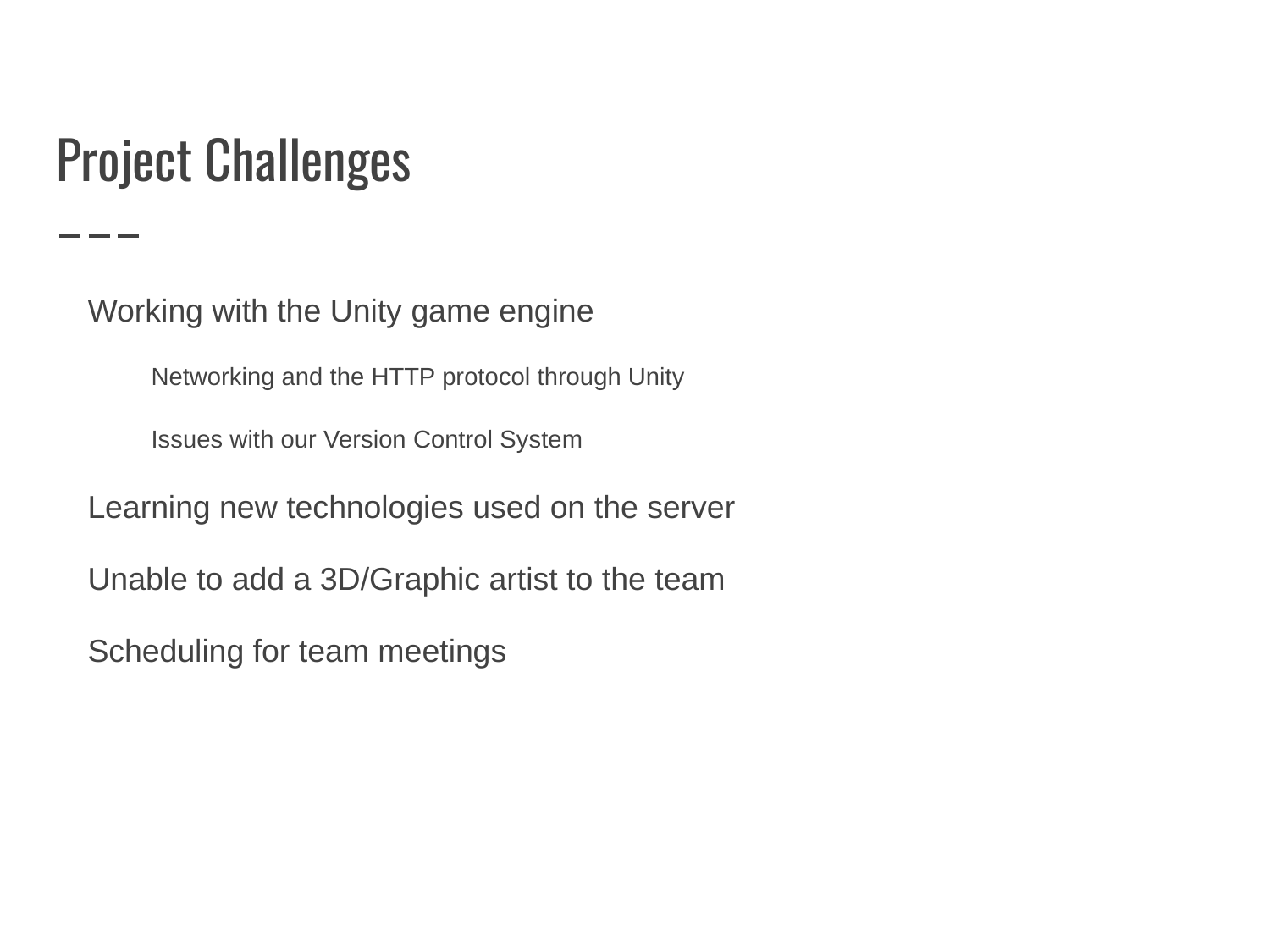

# Project Challenges
Working with the Unity game engine
Networking and the HTTP protocol through Unity
Issues with our Version Control System
Learning new technologies used on the server
Unable to add a 3D/Graphic artist to the team
Scheduling for team meetings